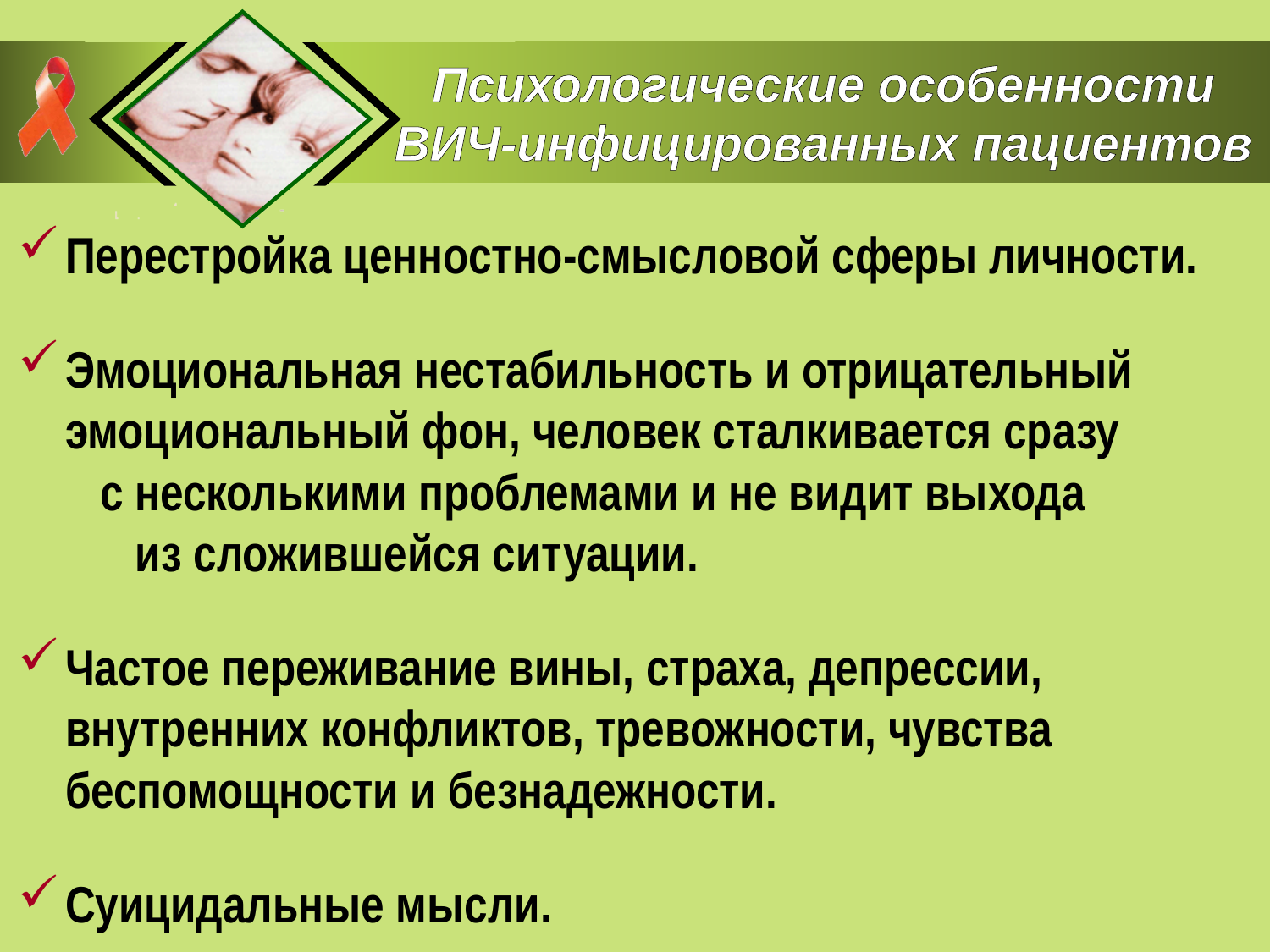

# Психологические особенности ВИЧ-инфицированных пациентов
Перестройка ценностно-смысловой сферы личности.
Эмоциональная нестабильность и отрицательный эмоциональный фон, человек сталкивается сразу              с несколькими проблемами и не видит выхода                    из сложившейся ситуации.
Частое переживание вины, страха, депрессии, внутренних конфликтов, тревожности, чувства беспомощности и безнадежности.
Суицидальные мысли.